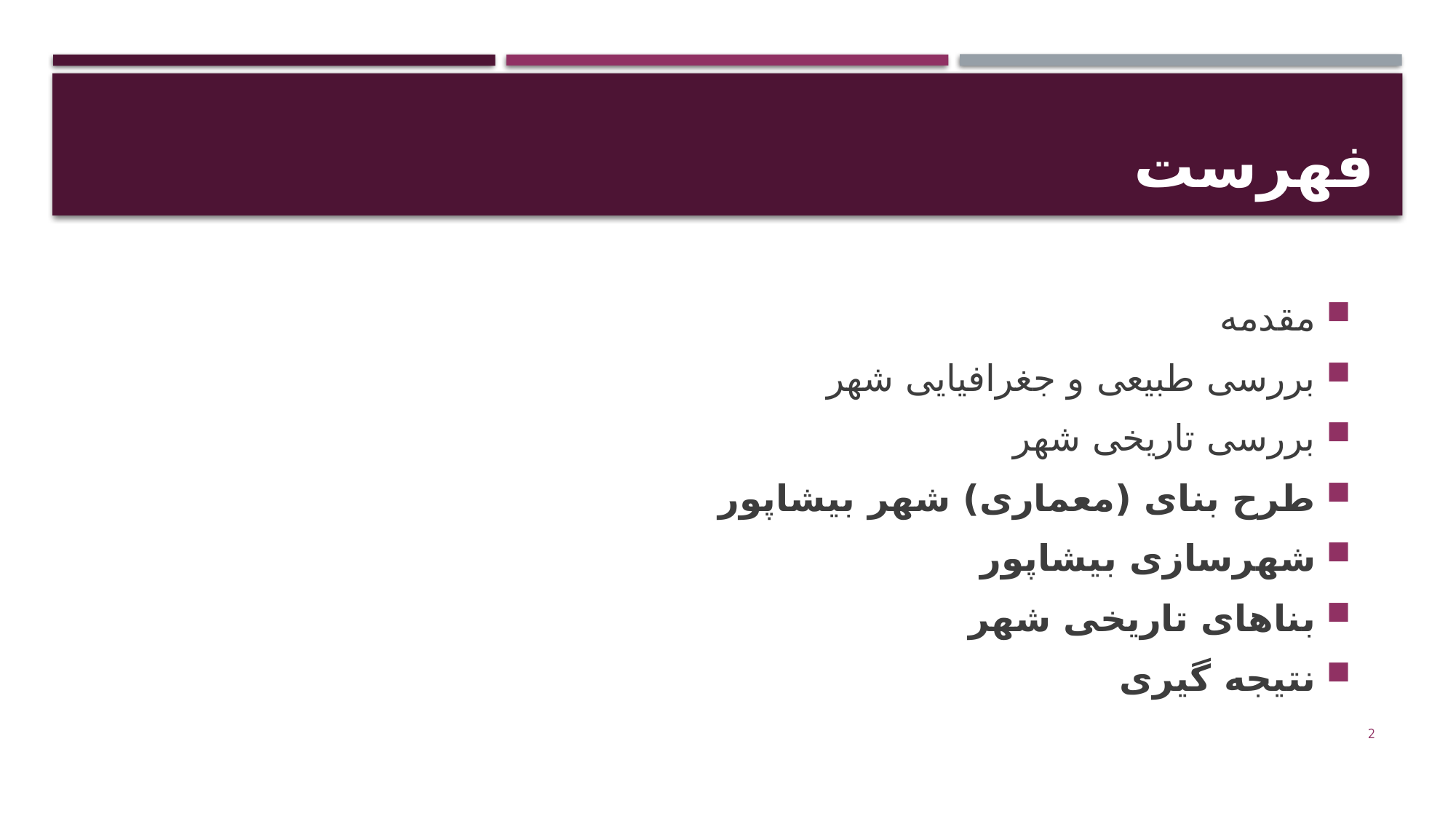

# فهرست
مقدمه
بررسی طبیعی و جغرافیایی شهر
بررسی تاریخی شهر
طرح بنای (معماری) شهر بیشاپور
شهرسازی بیشاپور
بناهای تاریخی شهر
نتیجه گیری

2